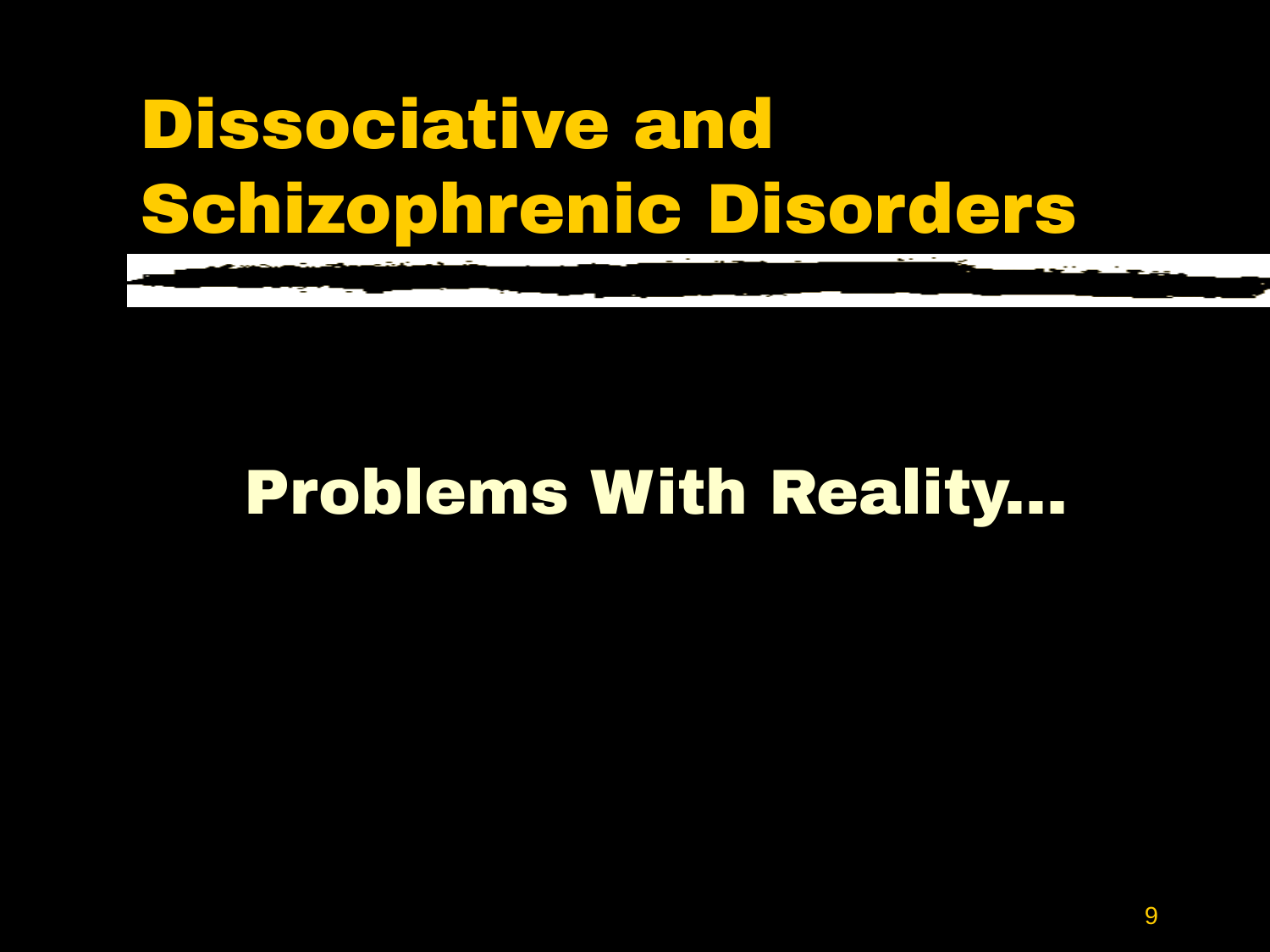

# Dissociative and Schizophrenic Disorders
Problems With Reality...
9